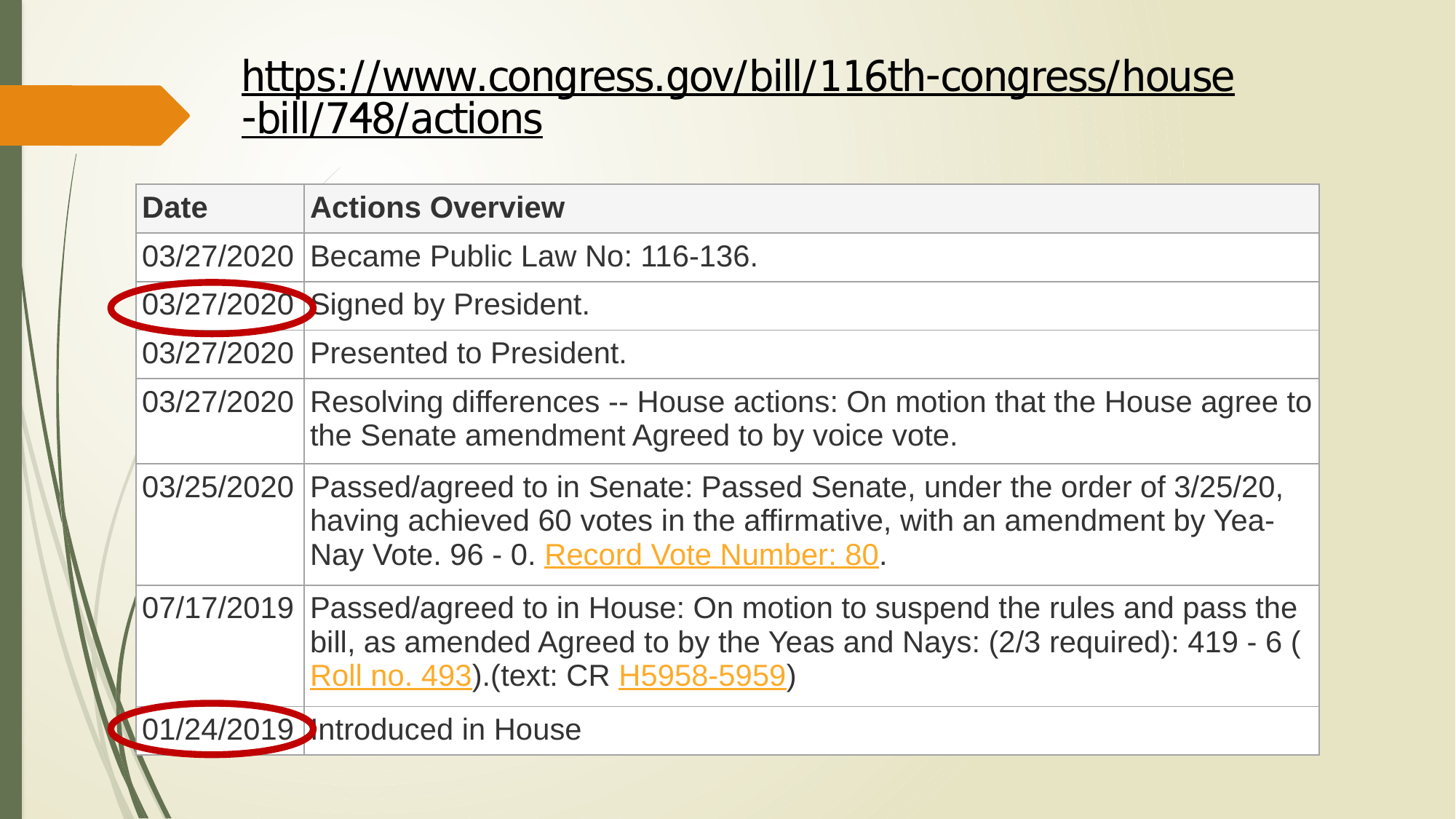

https://www.congress.gov/bill/116th-congress/house-bill/748/actions
| Date | Actions Overview |
| --- | --- |
| 03/27/2020 | Became Public Law No: 116-136. |
| 03/27/2020 | Signed by President. |
| 03/27/2020 | Presented to President. |
| 03/27/2020 | Resolving differences -- House actions: On motion that the House agree to the Senate amendment Agreed to by voice vote. |
| 03/25/2020 | Passed/agreed to in Senate: Passed Senate, under the order of 3/25/20, having achieved 60 votes in the affirmative, with an amendment by Yea-Nay Vote. 96 - 0. Record Vote Number: 80. |
| 07/17/2019 | Passed/agreed to in House: On motion to suspend the rules and pass the bill, as amended Agreed to by the Yeas and Nays: (2/3 required): 419 - 6 (Roll no. 493).(text: CR H5958-5959) |
| 01/24/2019 | Introduced in House |